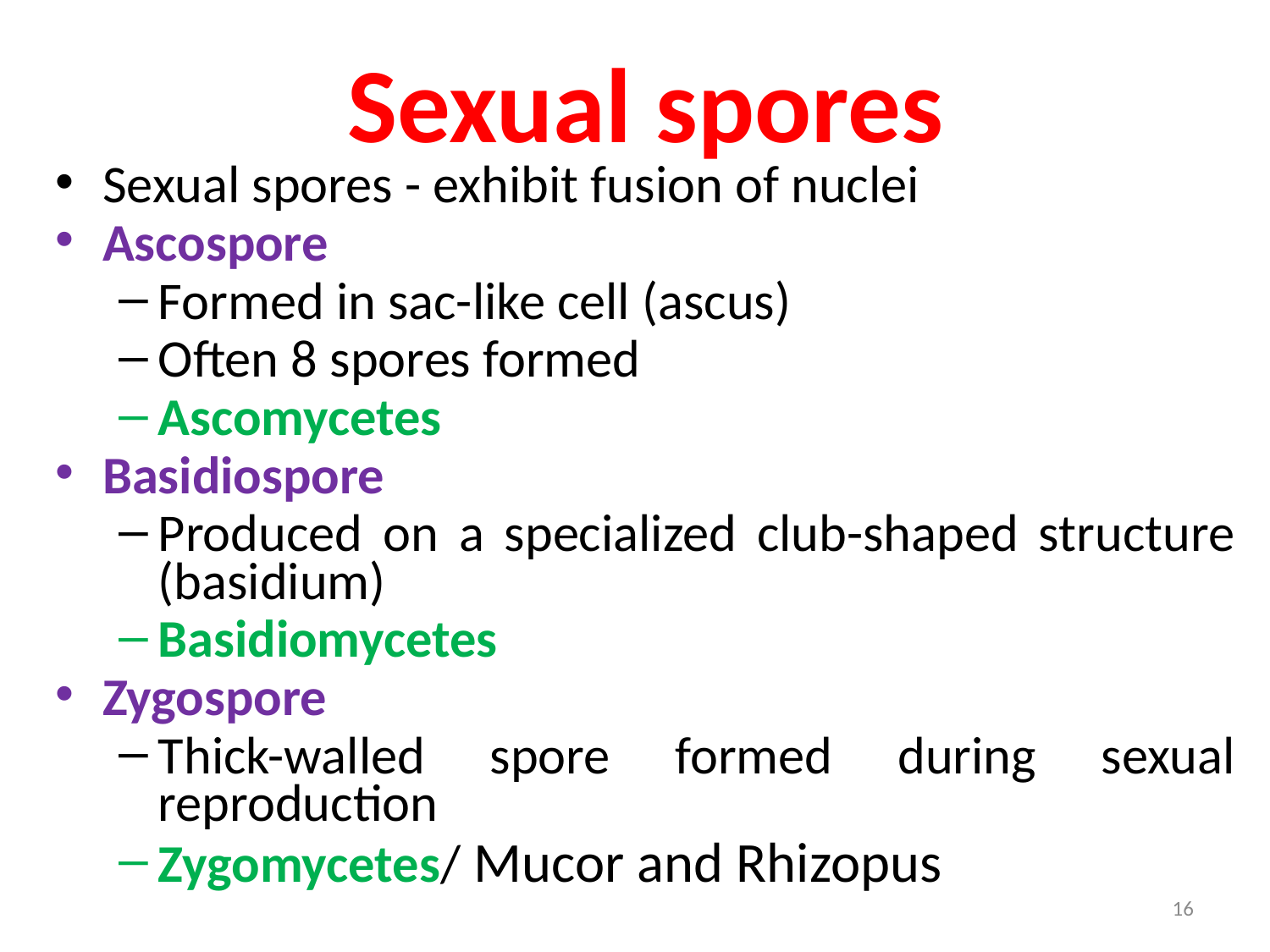

# Sexual spores
Sexual spores - exhibit fusion of nuclei
Ascospore
Formed in sac-like cell (ascus)
Often 8 spores formed
Ascomycetes
Basidiospore
Produced on a specialized club-shaped structure (basidium)
Basidiomycetes
Zygospore
Thick-walled spore formed during sexual reproduction
Zygomycetes/ Mucor and Rhizopus

16